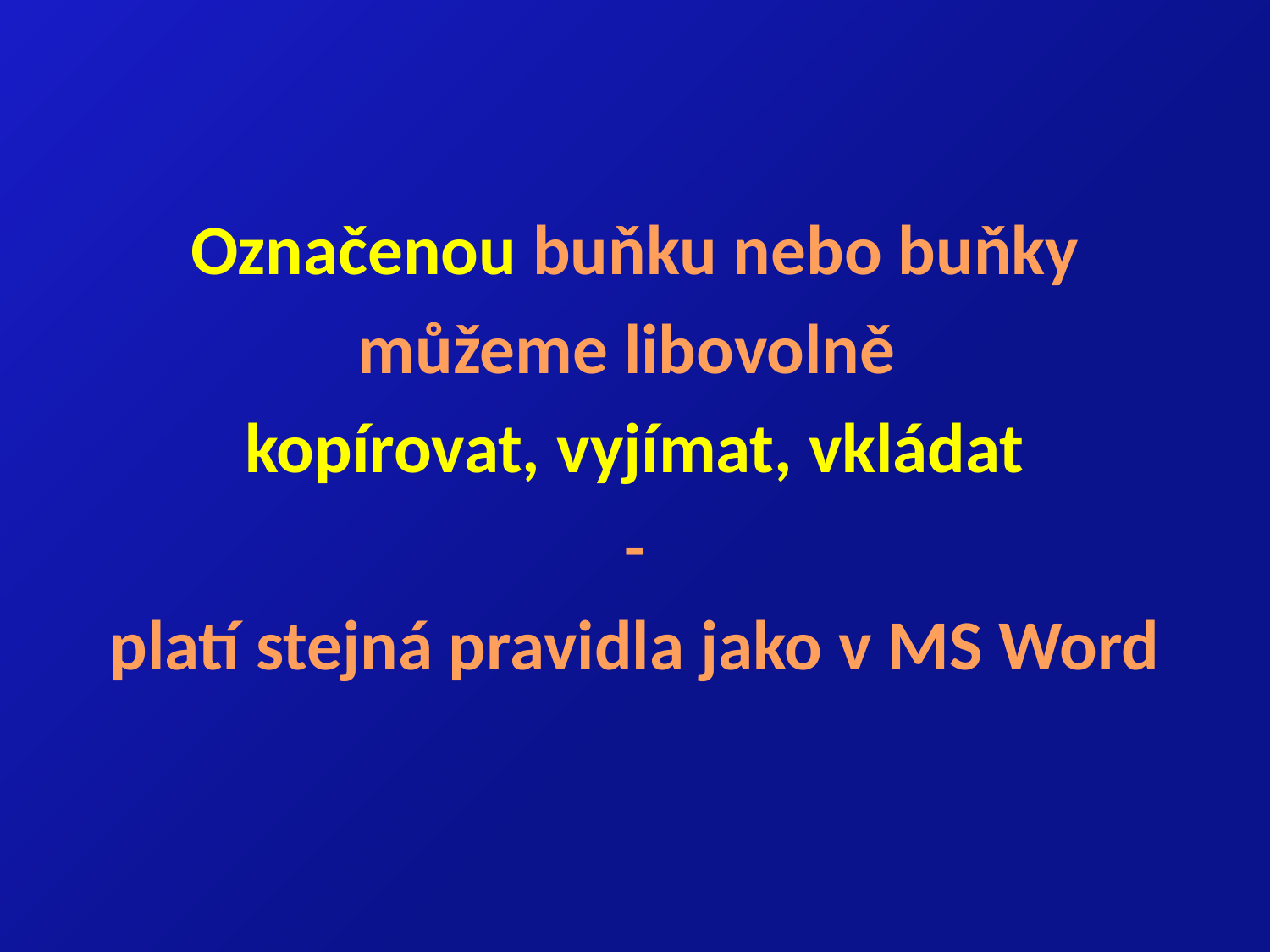

Označenou buňku nebo buňky
můžeme libovolně
kopírovat, vyjímat, vkládat
-
platí stejná pravidla jako v MS Word